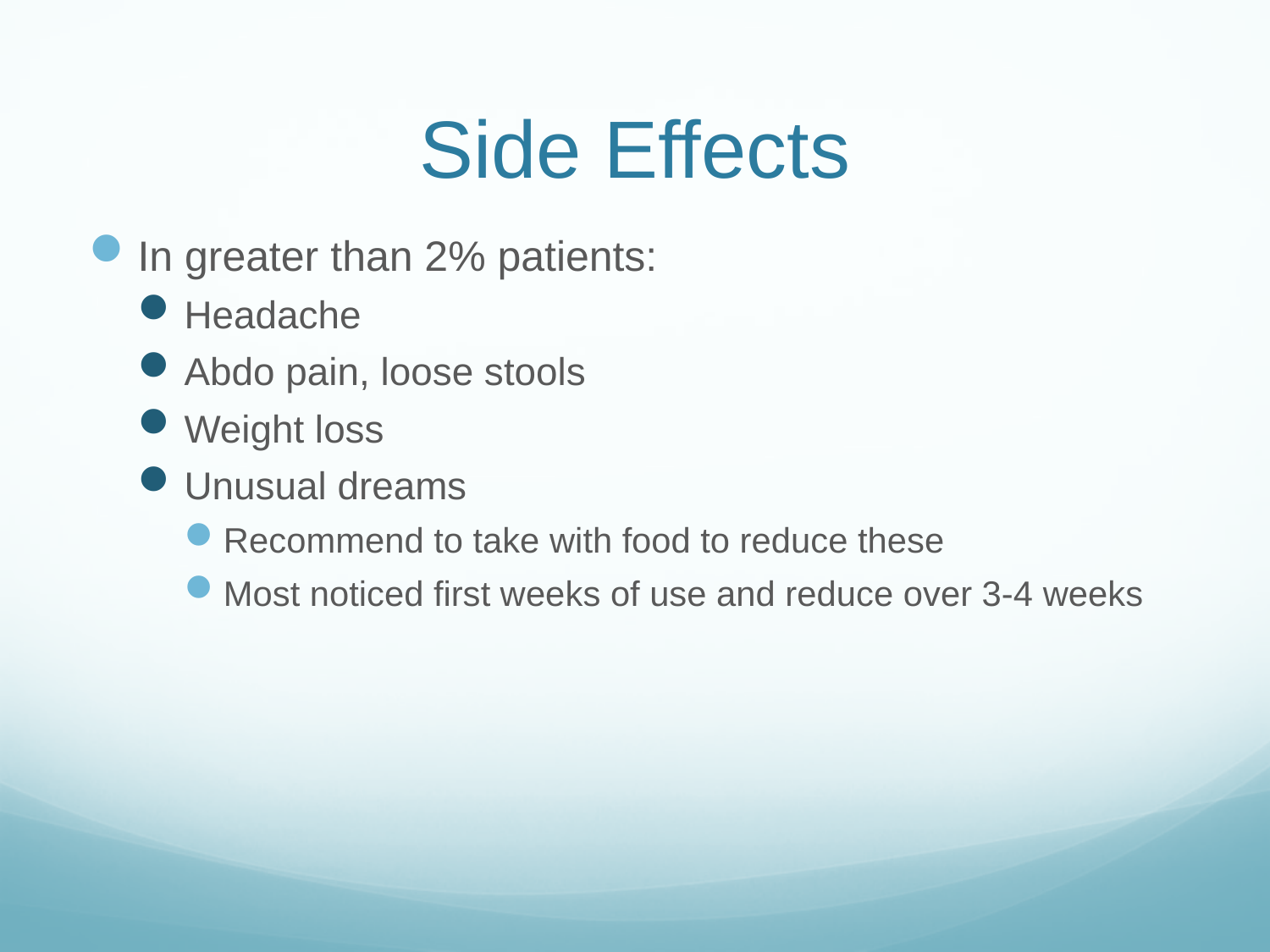

# Side Effects
In greater than 2% patients:
Headache
Abdo pain, loose stools
Weight loss
Unusual dreams
Recommend to take with food to reduce these
Most noticed first weeks of use and reduce over 3-4 weeks